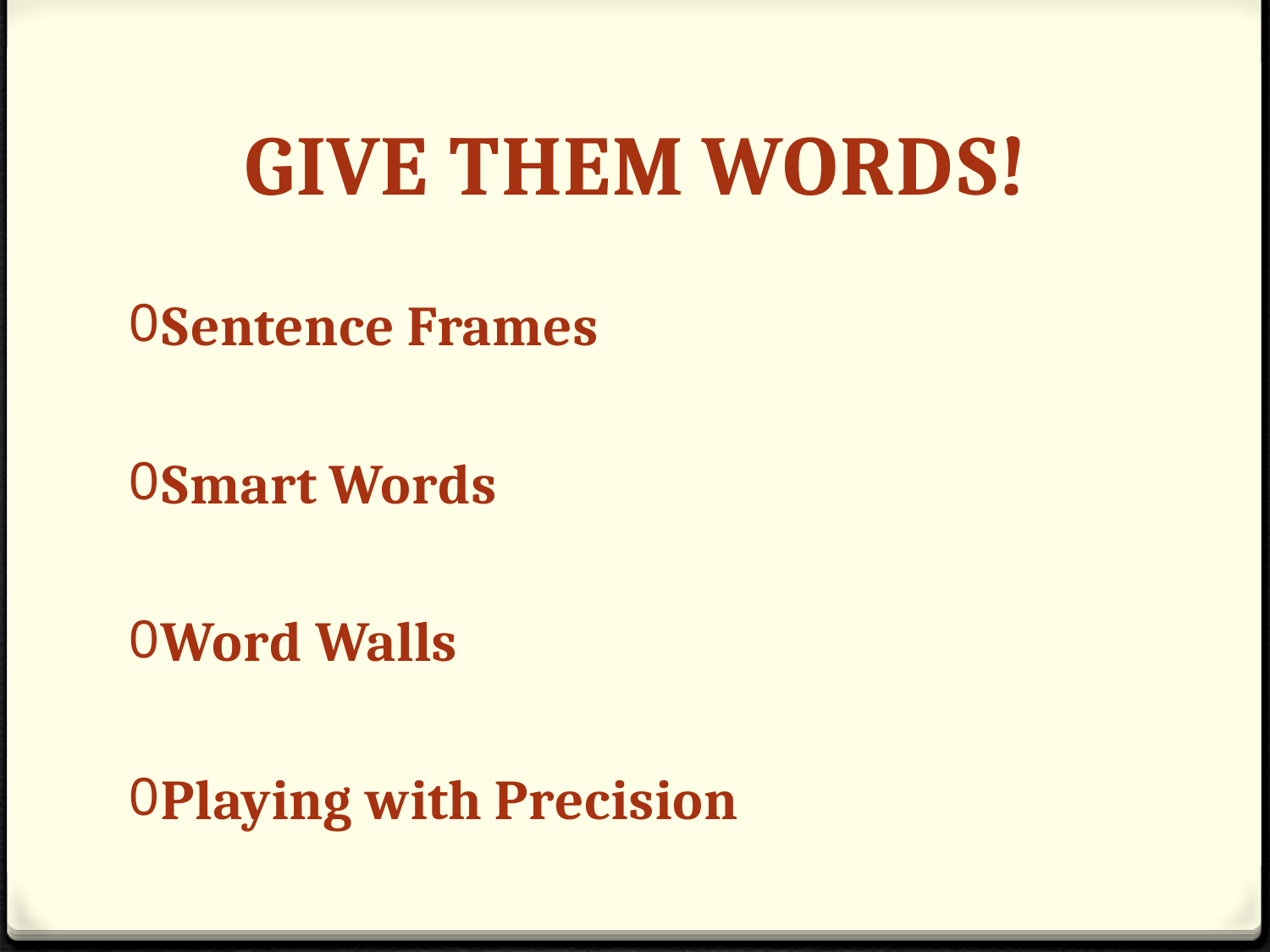

# GIVE THEM WORDS!
Sentence Frames

Smart Words

Word Walls

Playing with Precision